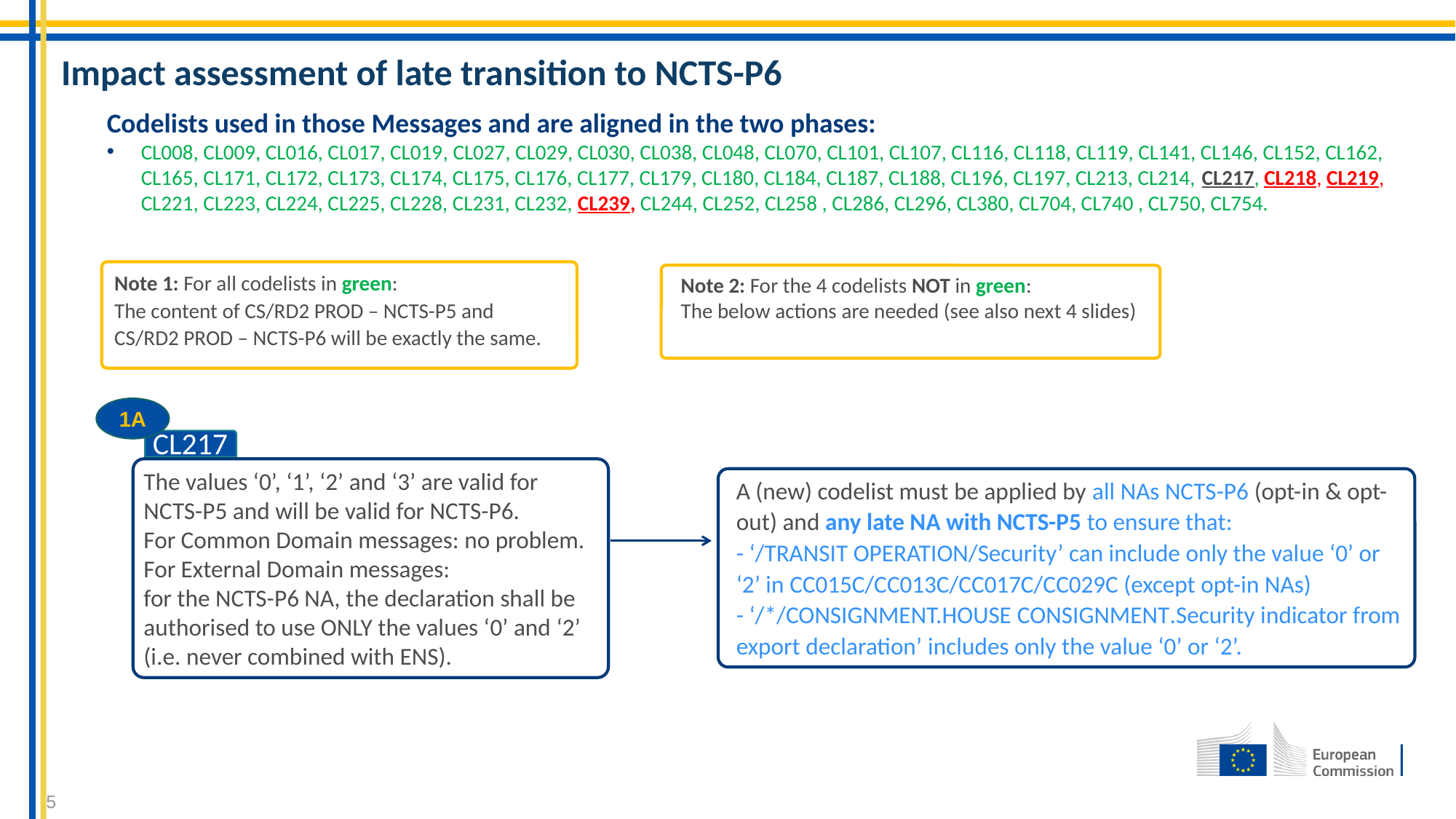

Impact assessment of late transition to NCTS-P6
Codelists used in those Messages and are aligned in the two phases:
CL008, CL009, CL016, CL017, CL019, CL027, CL029, CL030, CL038, CL048, CL070, CL101, CL107, CL116, CL118, CL119, CL141, CL146, CL152, CL162, CL165, CL171, CL172, CL173, CL174, CL175, CL176, CL177, CL179, CL180, CL184, CL187, CL188, CL196, CL197, CL213, CL214, CL217, CL218, CL219, CL221, CL223, CL224, CL225, CL228, CL231, CL232, CL239, CL244, CL252, CL258 , CL286, CL296, CL380, CL704, CL740 , CL750, CL754.

Note 1: For all codelists in green:
The content of CS/RD2 PROD – NCTS-P5 and
CS/RD2 PROD – NCTS-P6 will be exactly the same.

Note 2: For the 4 codelists NOT in green:
The below actions are needed (see also next 4 slides)

1A
CL217

The values ‘0’, ‘1’, ‘2’ and ‘3’ are valid for NCTS-P5 and will be valid for NCTS-P6.
For Common Domain messages: no problem.
For External Domain messages:
for the NCTS-P6 NA, the declaration shall be authorised to use ONLY the values ‘0’ and ‘2’ (i.e. never combined with ENS).
A (new) codelist must be applied by all NAs NCTS-P6 (opt-in & opt-out) and any late NA with NCTS-P5 to ensure that:
- ‘/TRANSIT OPERATION/Security’ can include only the value ‘0’ or ‘2’ in CC015C/CC013C/CC017C/CC029C (except opt-in NAs)
- ‘/*/CONSIGNMENT.HOUSE CONSIGNMENT.Security indicator from export declaration’ includes only the value ‘0’ or ‘2’.

5